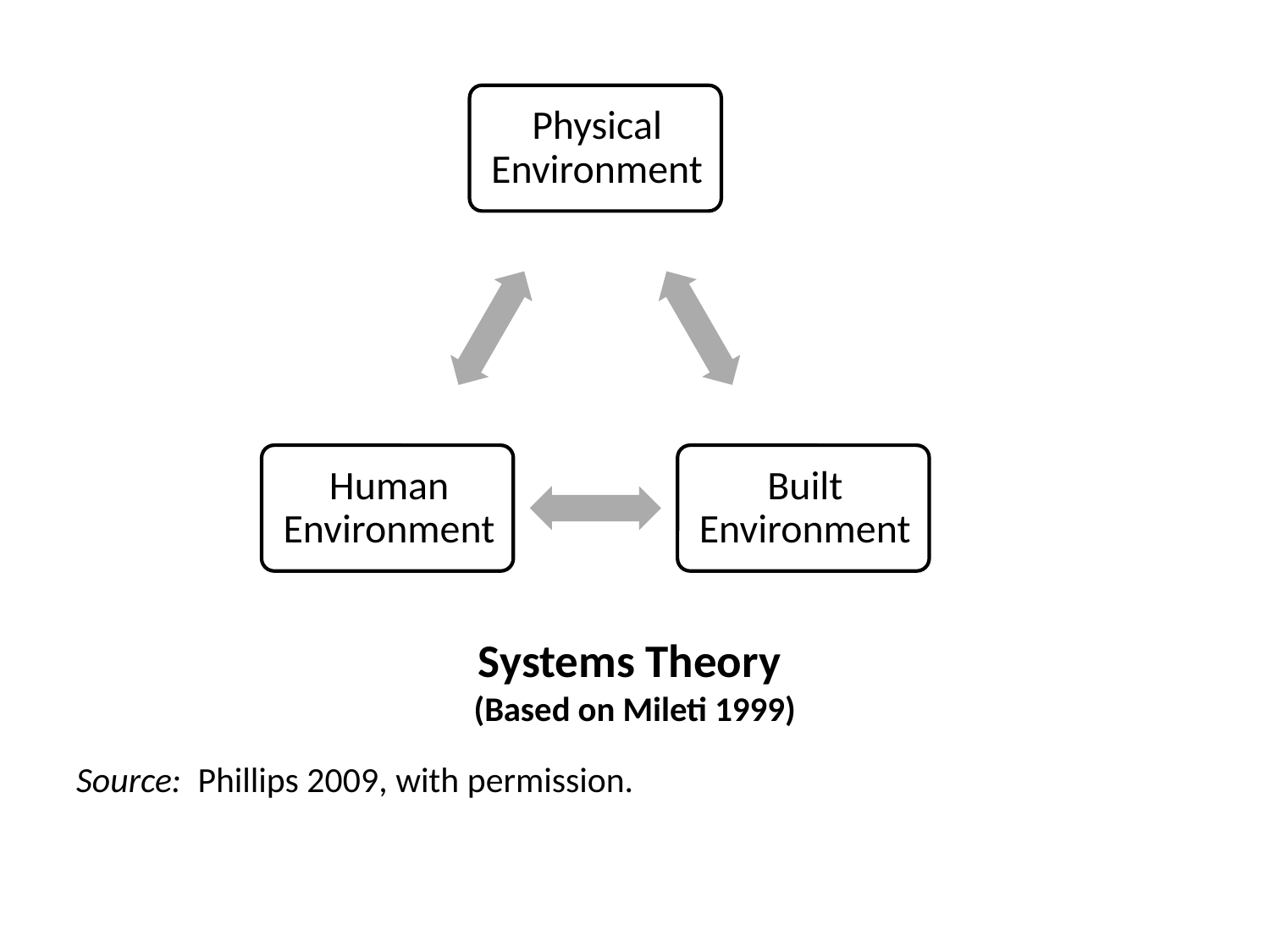

Physical Environment

Built Environment

Human Environment

# Systems Theory (Based on Mileti 1999)
Source:  Phillips 2009, with permission.